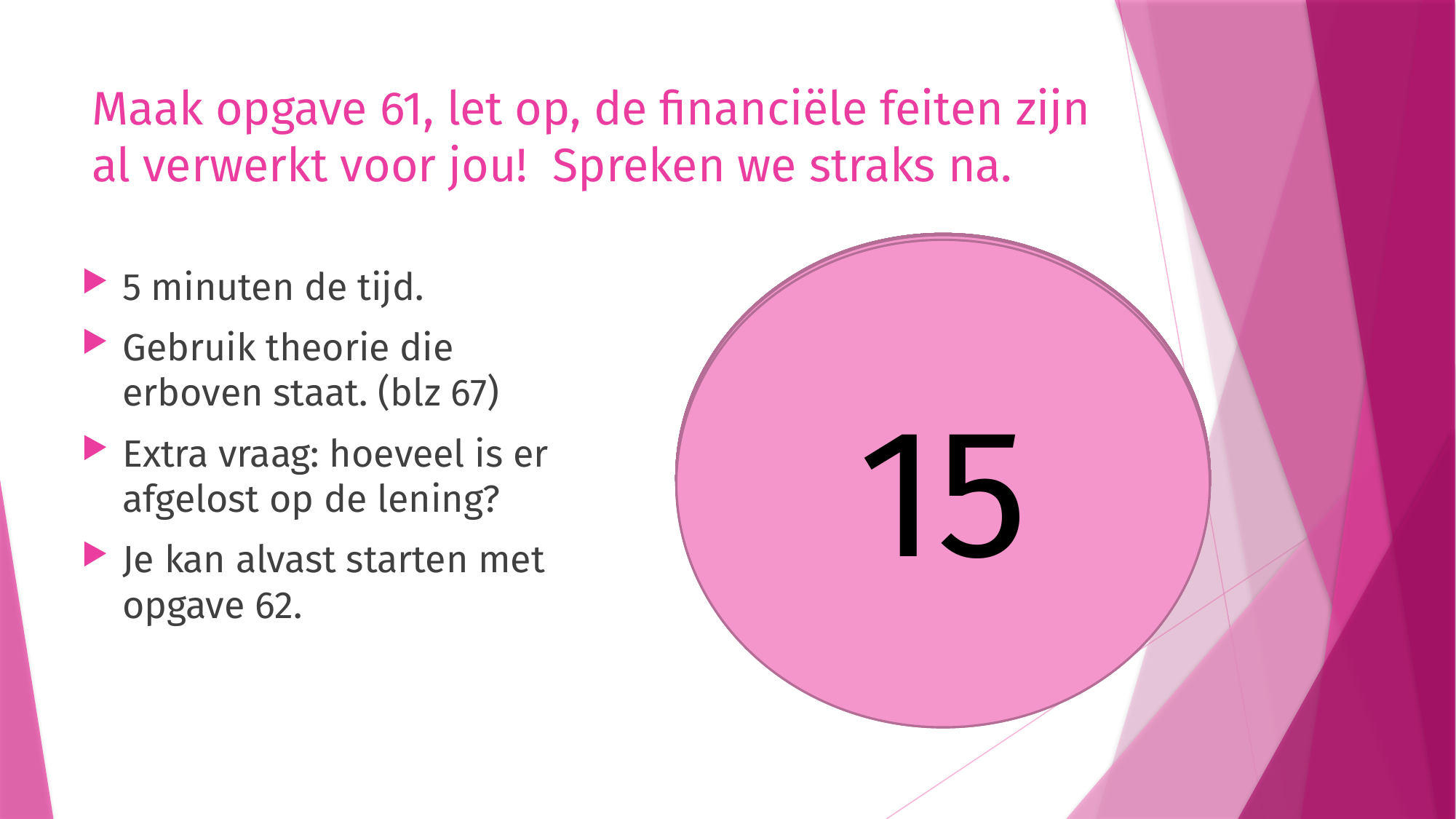

# Maak opgave 61, let op, de financiële feiten zijn al verwerkt voor jou!  Spreken we straks na.
10
9
8
5
6
7
4
3
1
2
14
13
11
15
12
5 minuten de tijd.
Gebruik theorie die erboven staat. (blz 67)
Extra vraag: hoeveel is er afgelost op de lening?
Je kan alvast starten met opgave 62.